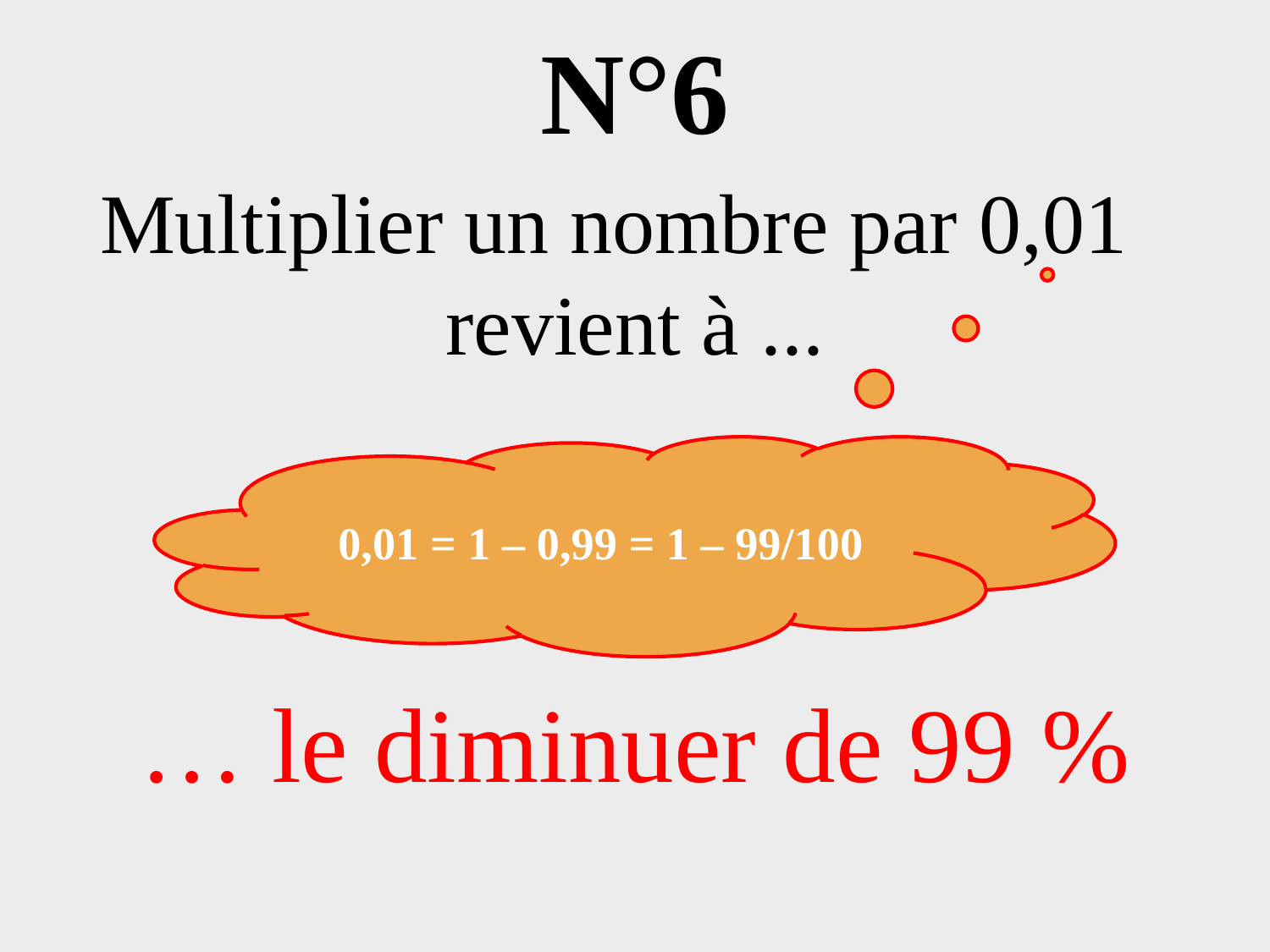

# N°6
Multiplier un nombre par 0,01
revient à ...

… le diminuer de 99 %

0,01 = 1 – 0,99 = 1 – 99/100